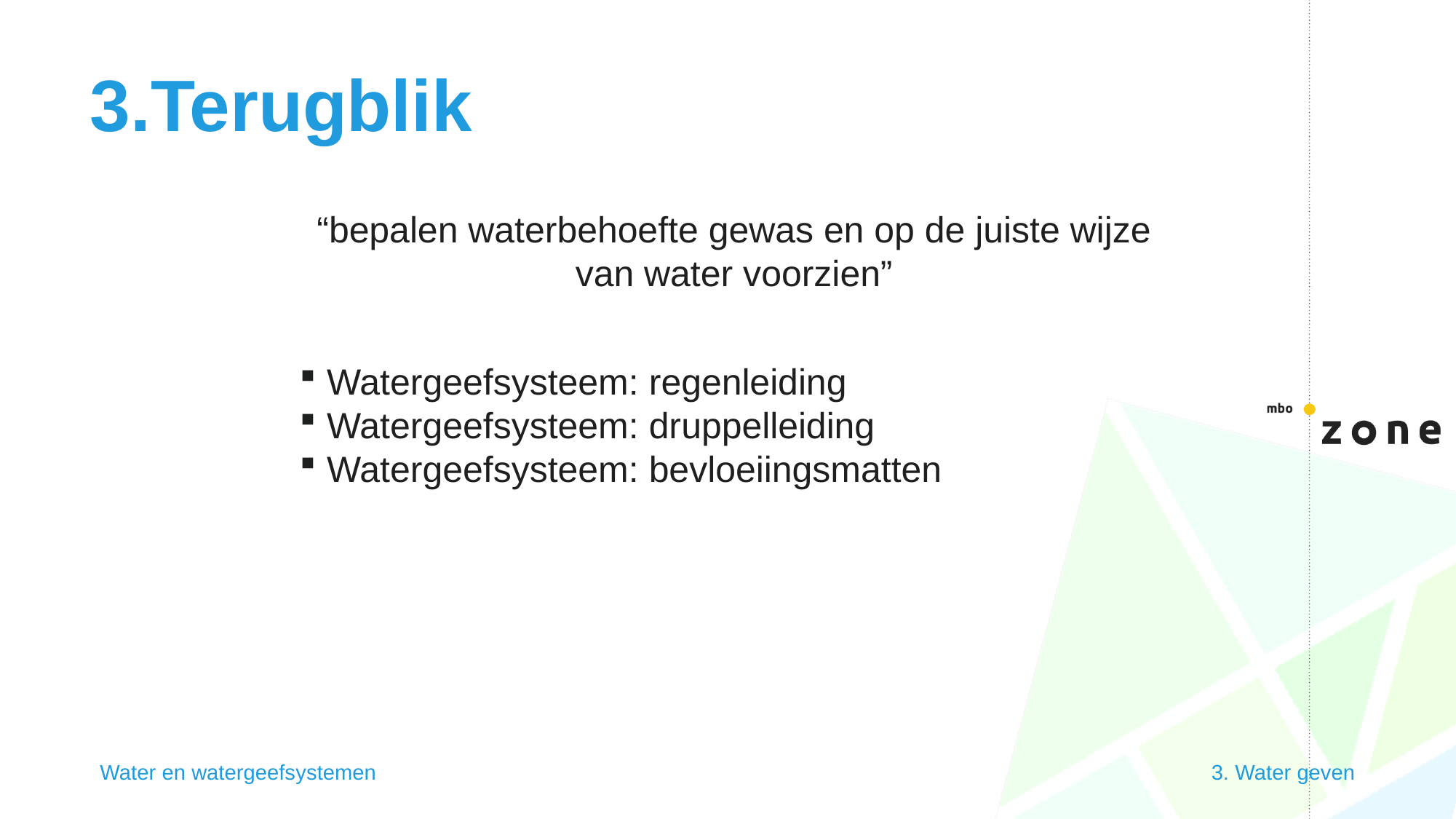

# 3.Terugblik
“bepalen waterbehoefte gewas en op de juiste wijze van water voorzien”

Watergeefsysteem: regenleiding
Watergeefsysteem: druppelleiding
Watergeefsysteem: bevloeiingsmatten

Water en watergeefsystemen
3. Water geven